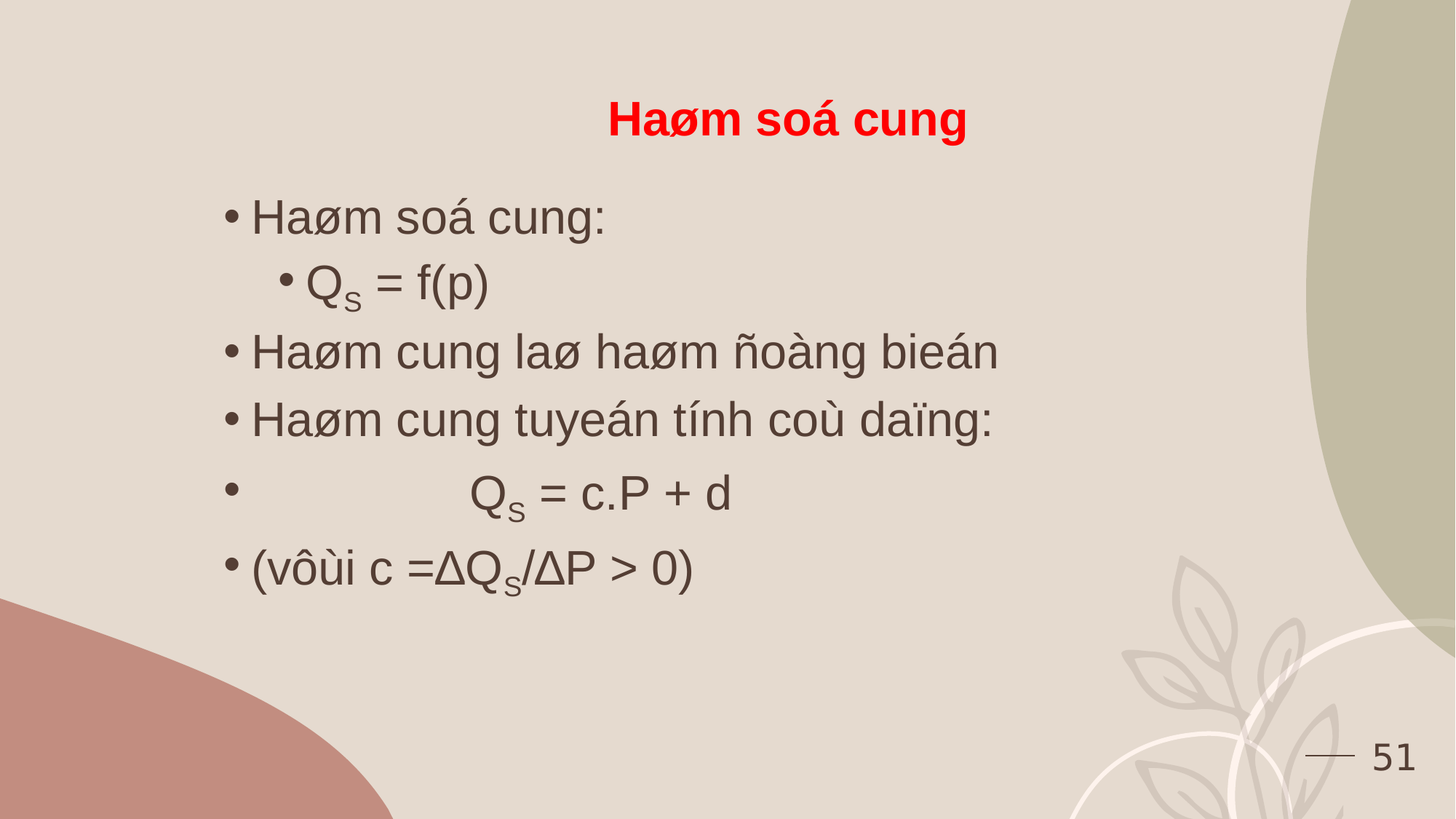

Haøm soá cung
Haøm soá cung:
QS = f(p)
Haøm cung laø haøm ñoàng bieán
Haøm cung tuyeán tính coù daïng:
		QS = c.P + d
(vôùi c =∆QS/∆P > 0)

51